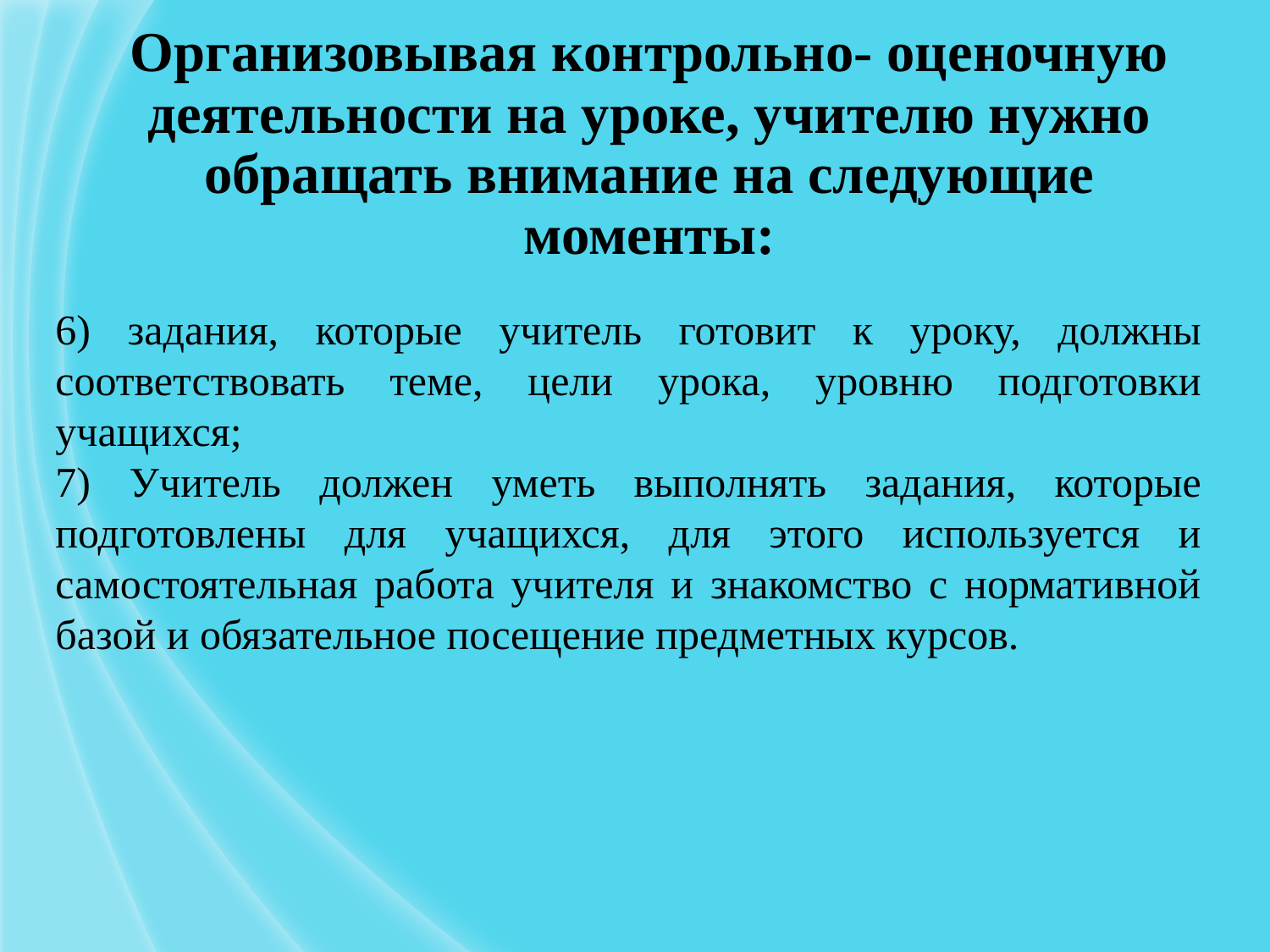

# Организовывая контрольно- оценочную деятельности на уроке, учителю нужно обращать внимание на следующие моменты:
6) задания, которые учитель готовит к уроку, должны соответствовать теме, цели урока, уровню подготовки учащихся;
7) Учитель должен уметь выполнять задания, которые подготовлены для учащихся, для этого используется и самостоятельная работа учителя и знакомство с нормативной базой и обязательное посещение предметных курсов.